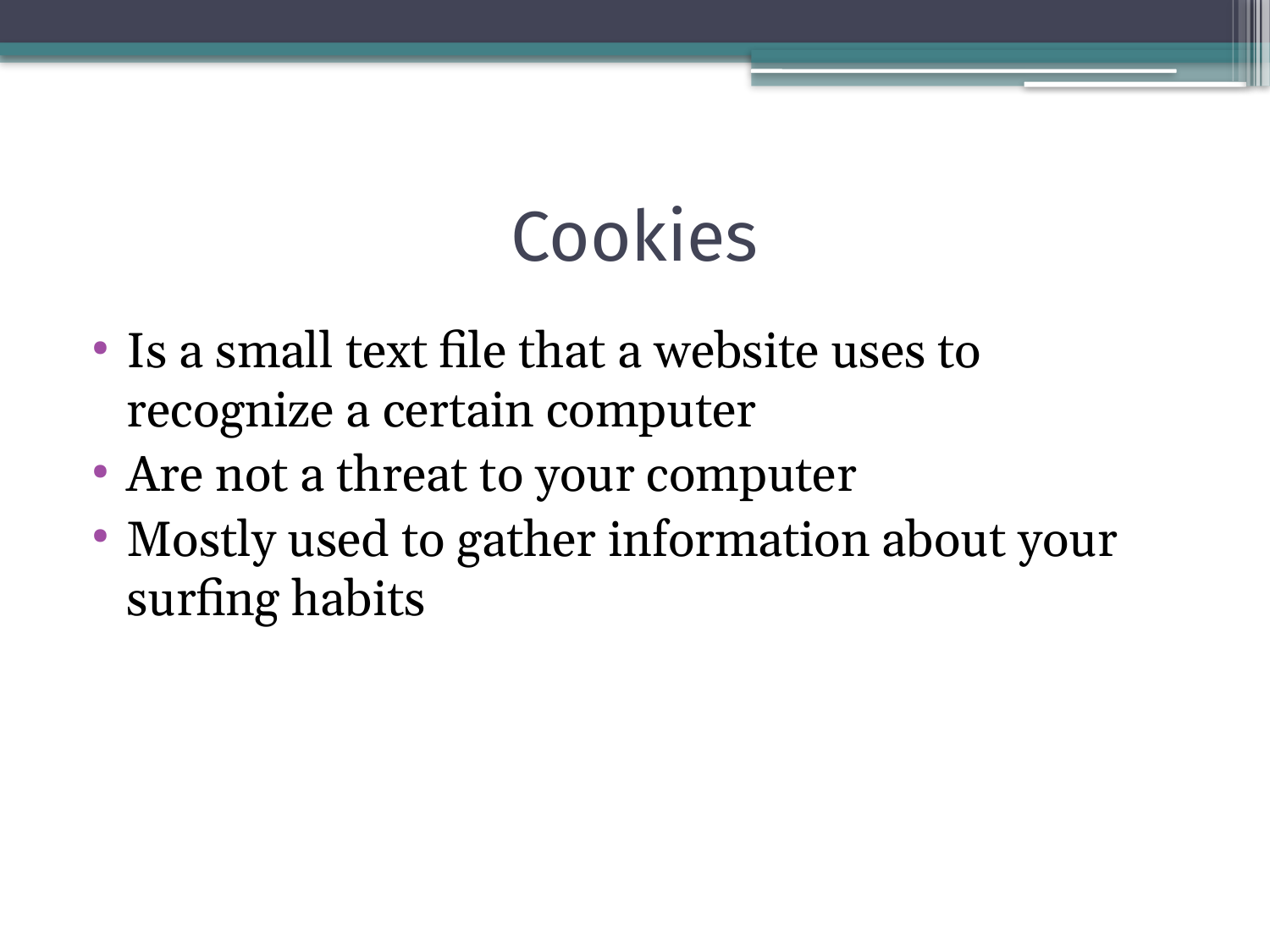

# Cookies
Is a small text file that a website uses to recognize a certain computer
Are not a threat to your computer
Mostly used to gather information about your surfing habits